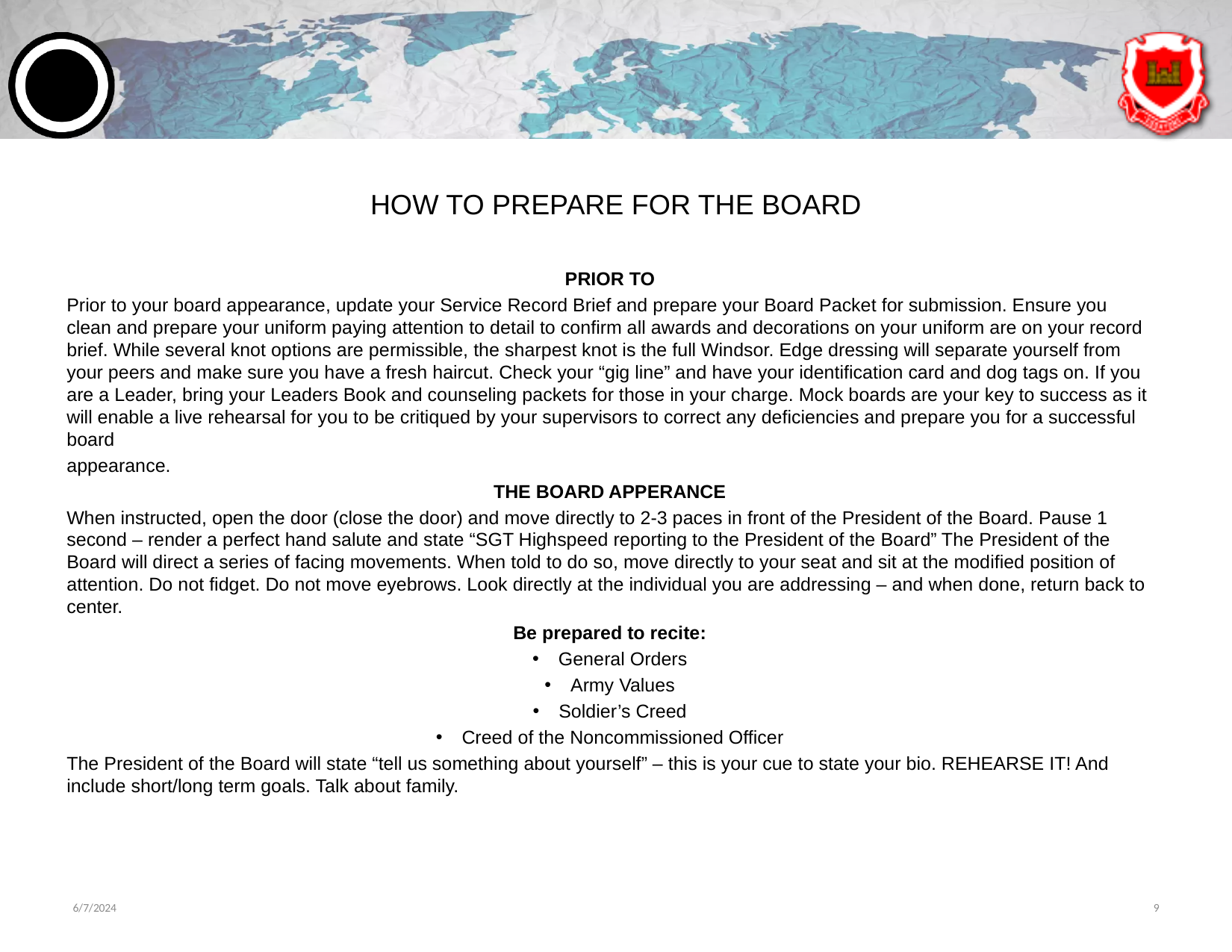

# HOW TO PREPARE FOR THE BOARD
PRIOR TO
Prior to your board appearance, update your Service Record Brief and prepare your Board Packet for submission. Ensure you clean and prepare your uniform paying attention to detail to confirm all awards and decorations on your uniform are on your record brief. While several knot options are permissible, the sharpest knot is the full Windsor. Edge dressing will separate yourself from your peers and make sure you have a fresh haircut. Check your “gig line” and have your identification card and dog tags on. If you are a Leader, bring your Leaders Book and counseling packets for those in your charge. Mock boards are your key to success as it will enable a live rehearsal for you to be critiqued by your supervisors to correct any deficiencies and prepare you for a successful board
appearance.
THE BOARD APPERANCE
When instructed, open the door (close the door) and move directly to 2-3 paces in front of the President of the Board. Pause 1 second – render a perfect hand salute and state “SGT Highspeed reporting to the President of the Board” The President of the Board will direct a series of facing movements. When told to do so, move directly to your seat and sit at the modified position of attention. Do not fidget. Do not move eyebrows. Look directly at the individual you are addressing – and when done, return back to center.
Be prepared to recite:
General Orders
Army Values
Soldier’s Creed
Creed of the Noncommissioned Officer
The President of the Board will state “tell us something about yourself” – this is your cue to state your bio. REHEARSE IT! And include short/long term goals. Talk about family.
6/7/2024
9